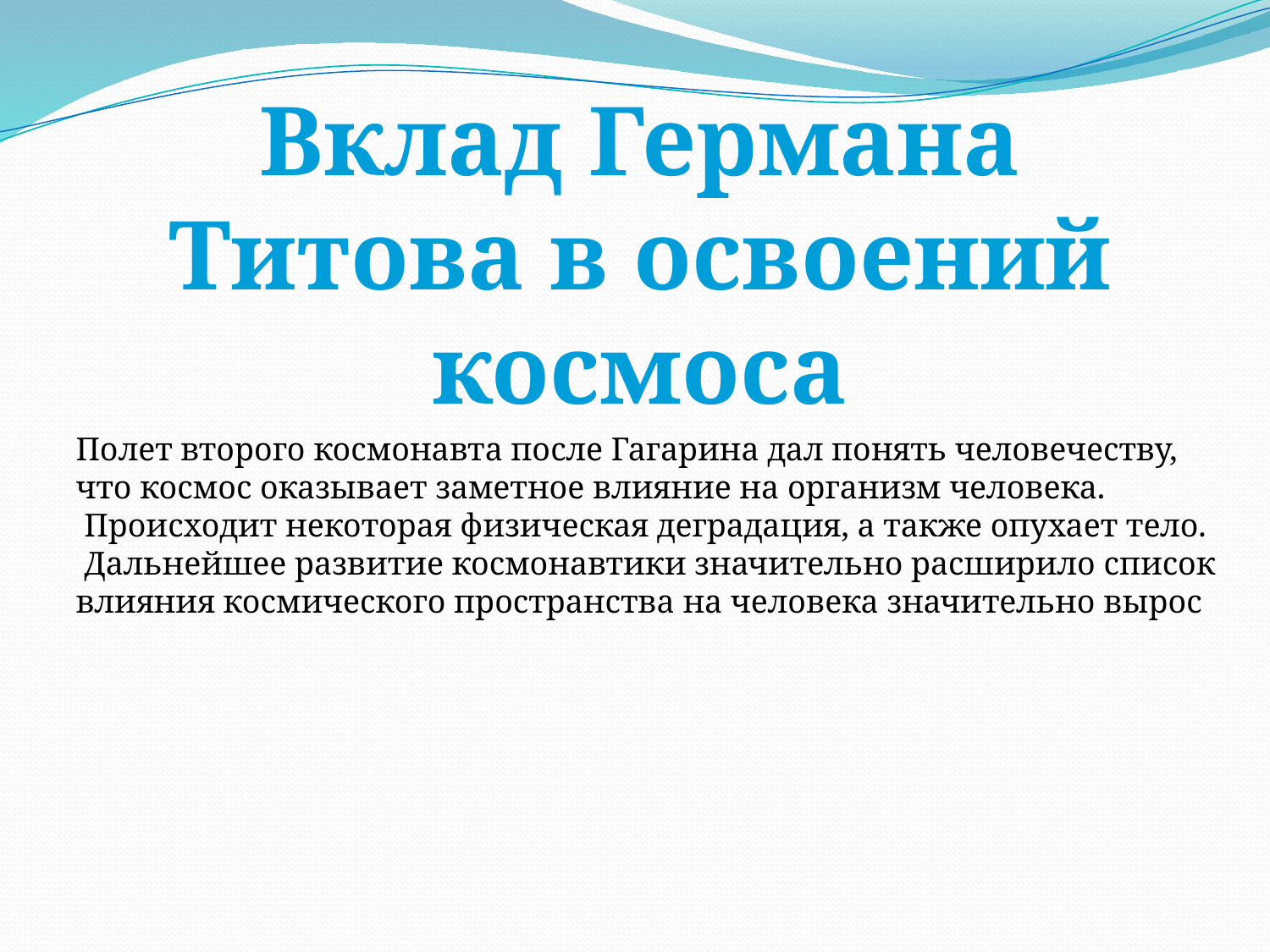

Вклад Германа Титова в освоений космоса
Полет второго космонавта после Гагарина дал понять человечеству,
что космос оказывает заметное влияние на организм человека.
 Происходит некоторая физическая деградация, а также опухает тело.
 Дальнейшее развитие космонавтики значительно расширило список
влияния космического пространства на человека значительно вырос